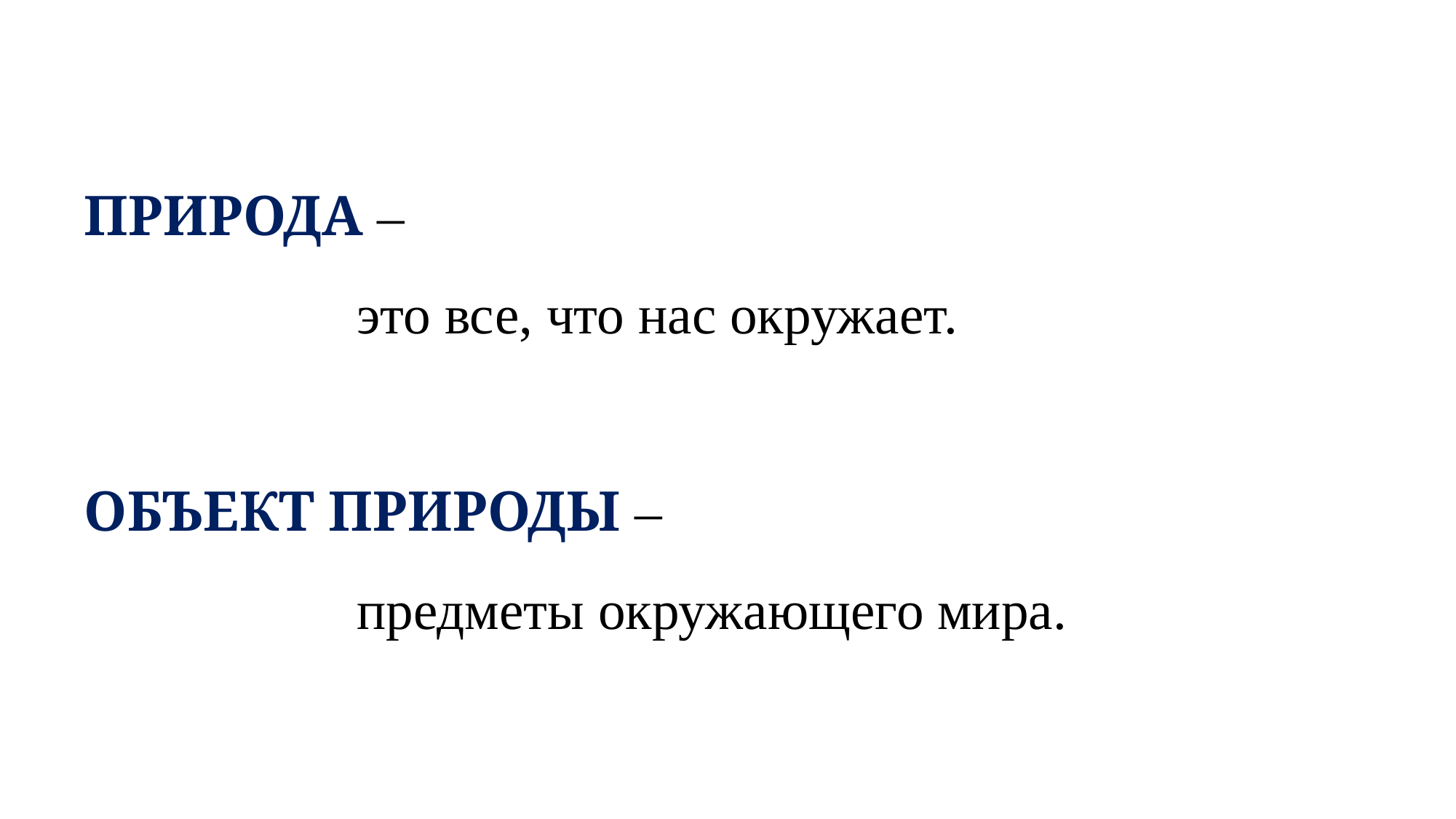

# ПРИРОДА – это все, что нас окружает. ОБЪЕКТ ПРИРОДЫ – предметы окружающего мира.